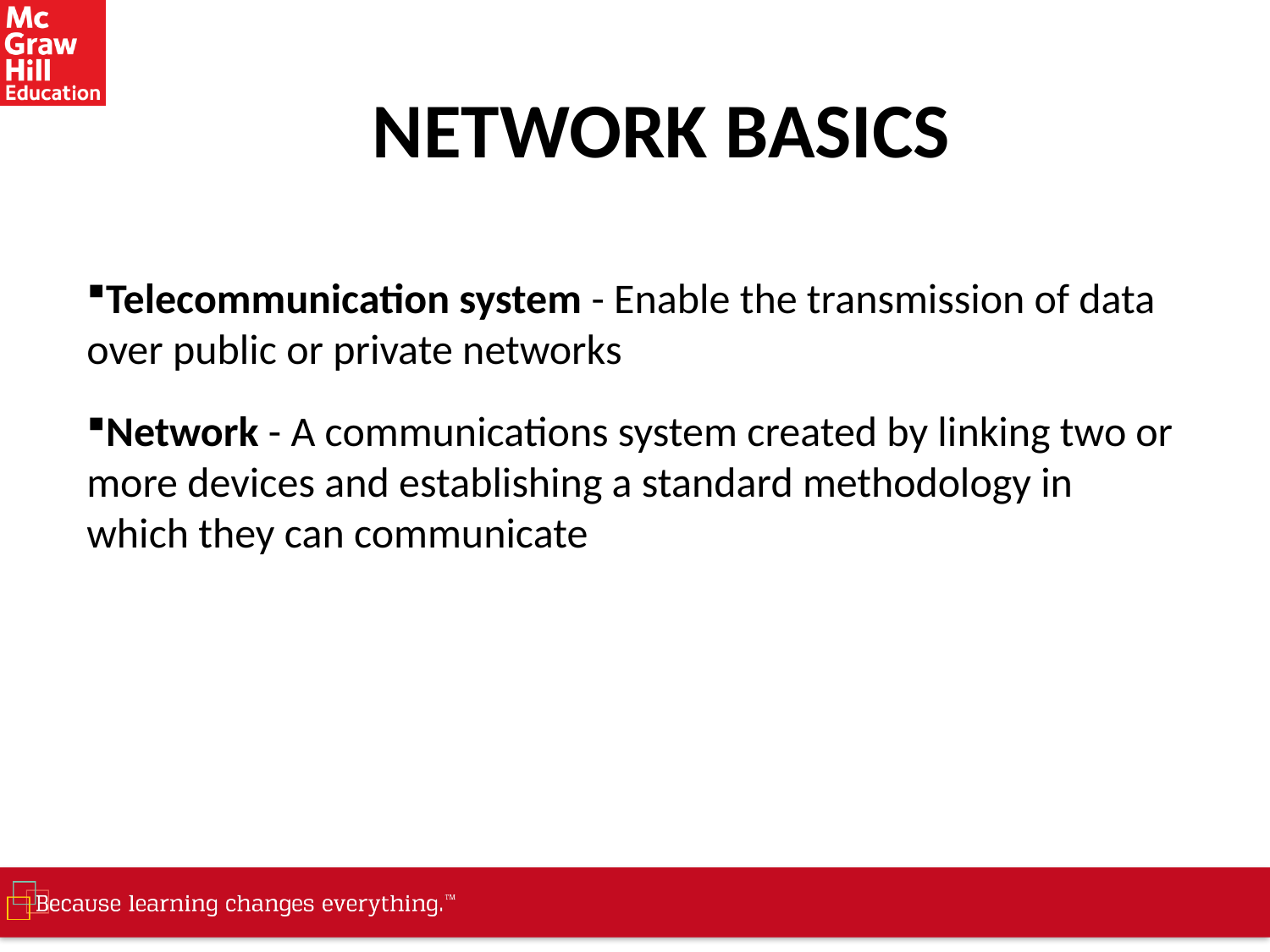

# NETWORK BASICS
Telecommunication system - Enable the transmission of data over public or private networks
Network - A communications system created by linking two or more devices and establishing a standard methodology in which they can communicate